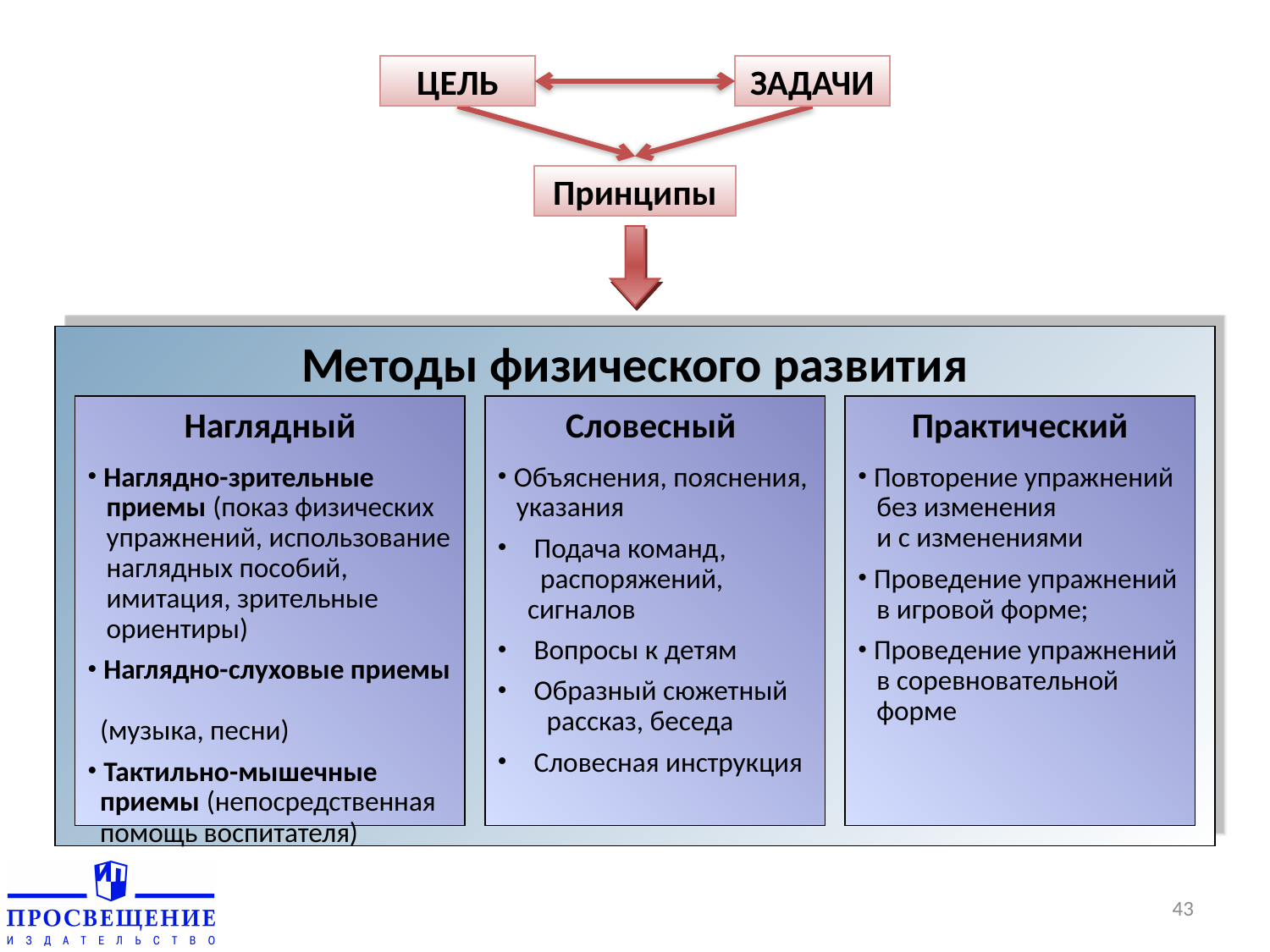

ЦЕЛЬ
ЗАДАЧИ
Принципы

Методы физического развития
Наглядный
 Наглядно-зрительные
   приемы (показ физических
   упражнений, использование
   наглядных пособий,
   имитация, зрительные
   ориентиры)
 Наглядно-слуховые приемы
  (музыка, песни)
 Тактильно-мышечные
  приемы (непосредственная
  помощь воспитателя)

Словесный
 Объяснения, пояснения,
   указания
 Подача команд,
  распоряжений, сигналов
 Вопросы к детям
 Образный сюжетный
   рассказ, беседа
 Словесная инструкция

Практический
 Повторение упражнений
   без изменения
   и с изменениями
 Проведение упражнений
   в игровой форме;
 Проведение упражнений
   в соревновательной
   форме

43